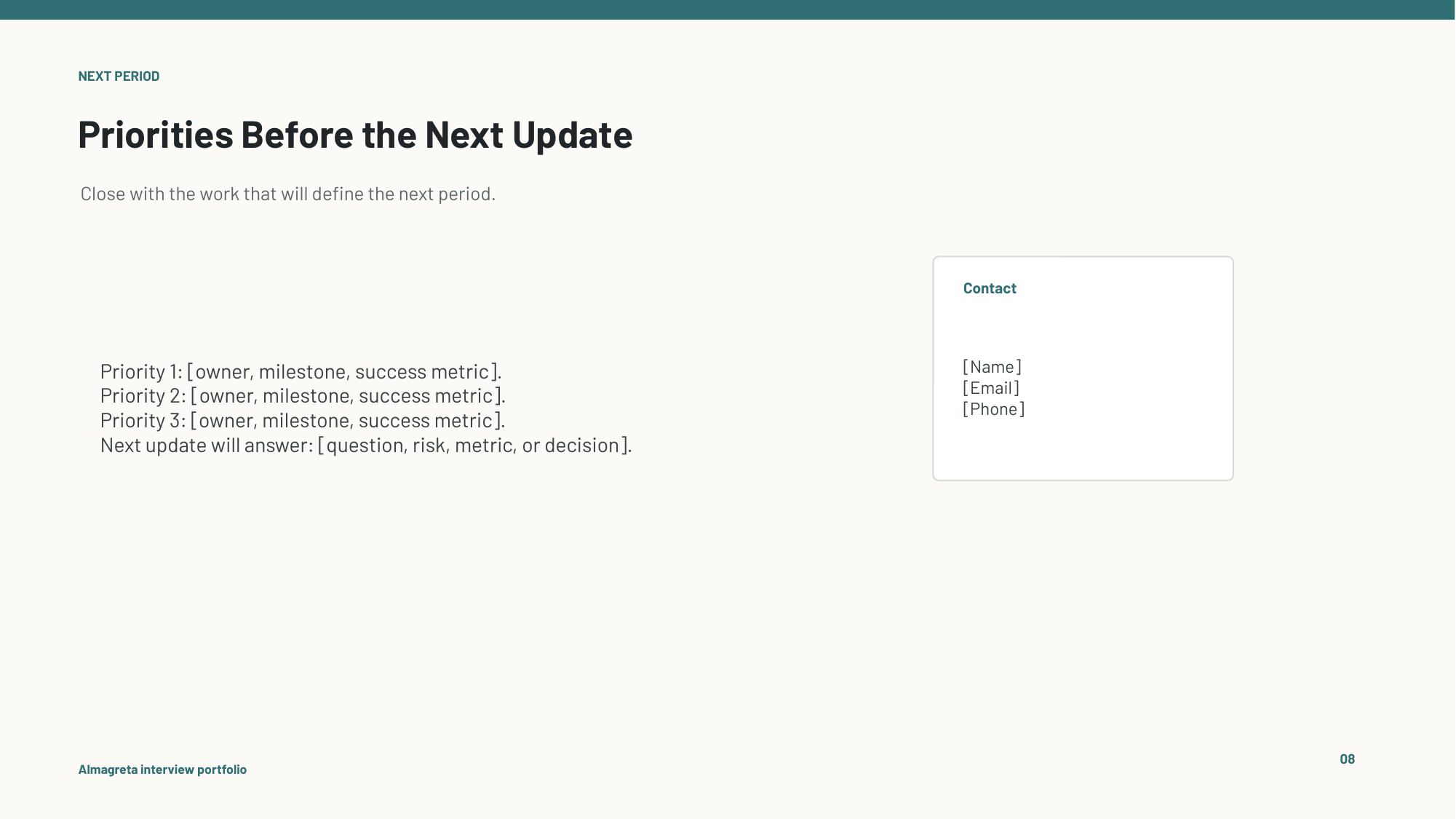

NEXT PERIOD
Priorities Before the Next Update
Close with the work that will define the next period.
Priority 1: [owner, milestone, success metric].
Priority 2: [owner, milestone, success metric].
Priority 3: [owner, milestone, success metric].
Next update will answer: [question, risk, metric, or decision].

Contact
[Name]
[Email]
[Phone]
08
Almagreta interview portfolio